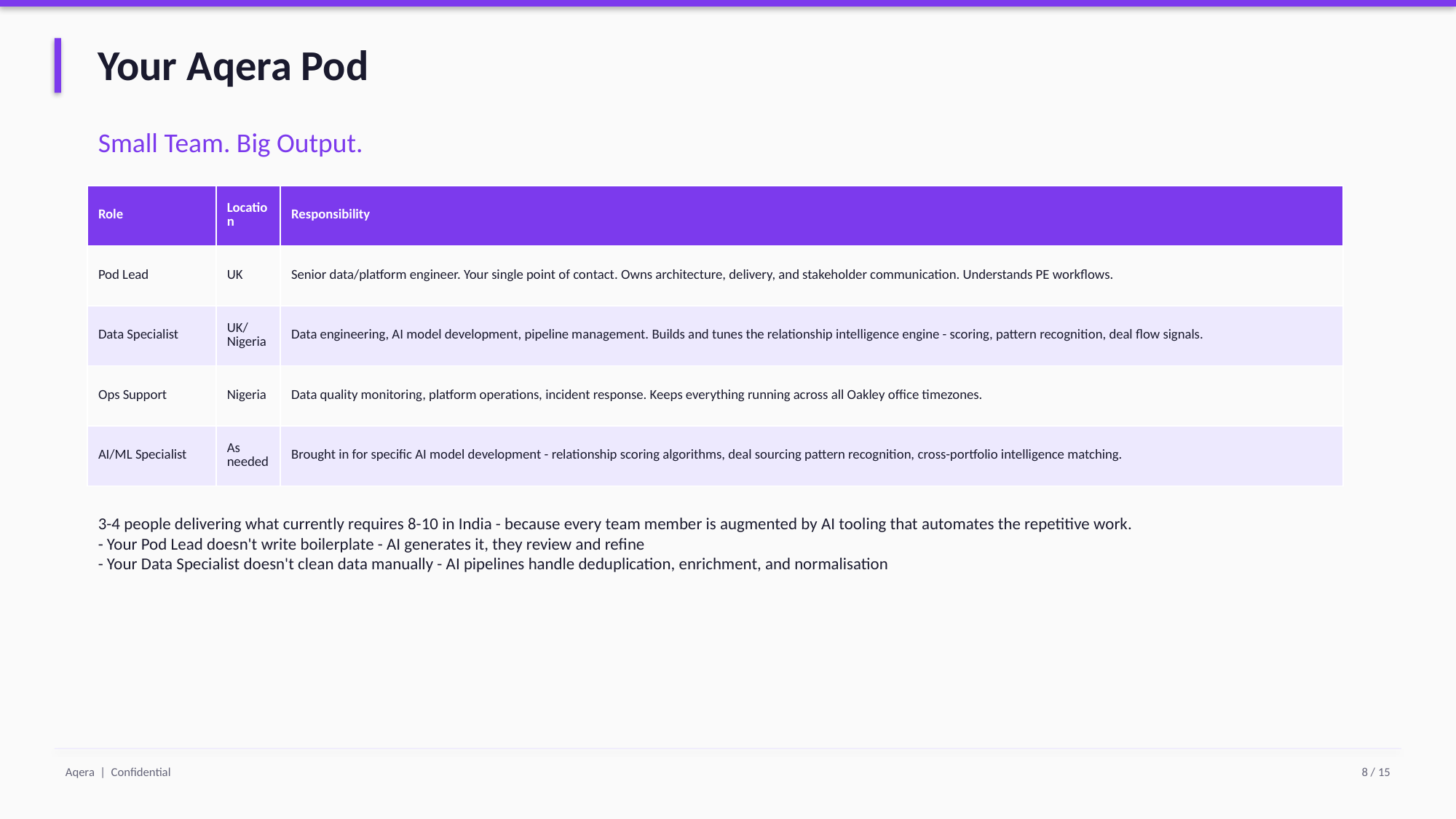

Your Aqera Pod

Small Team. Big Output.
| Role | Location | Responsibility |
| --- | --- | --- |
| Pod Lead | UK | Senior data/platform engineer. Your single point of contact. Owns architecture, delivery, and stakeholder communication. Understands PE workflows. |
| Data Specialist | UK/Nigeria | Data engineering, AI model development, pipeline management. Builds and tunes the relationship intelligence engine - scoring, pattern recognition, deal flow signals. |
| Ops Support | Nigeria | Data quality monitoring, platform operations, incident response. Keeps everything running across all Oakley office timezones. |
| AI/ML Specialist | As needed | Brought in for specific AI model development - relationship scoring algorithms, deal sourcing pattern recognition, cross-portfolio intelligence matching. |
3-4 people delivering what currently requires 8-10 in India - because every team member is augmented by AI tooling that automates the repetitive work.
- Your Pod Lead doesn't write boilerplate - AI generates it, they review and refine
- Your Data Specialist doesn't clean data manually - AI pipelines handle deduplication, enrichment, and normalisation

Aqera  |  Confidential
8 / 15